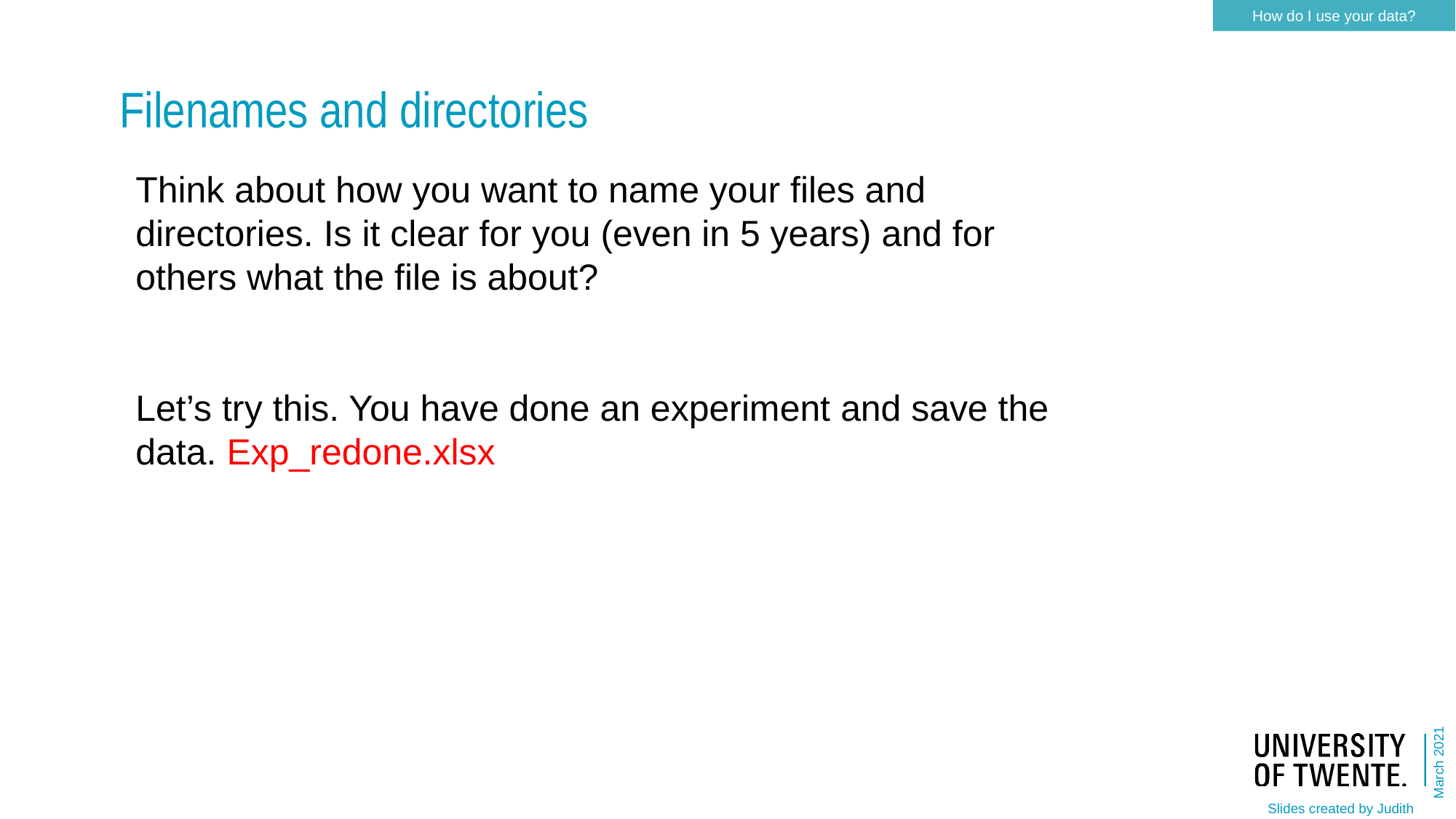

How do I use your data?
Filenames and directories
Think about how you want to name your files and directories. Is it clear for you (even in 5 years) and for others what the file is about?

Let’s try this. You have done an experiment and save the data. Exp_redone.xlsx